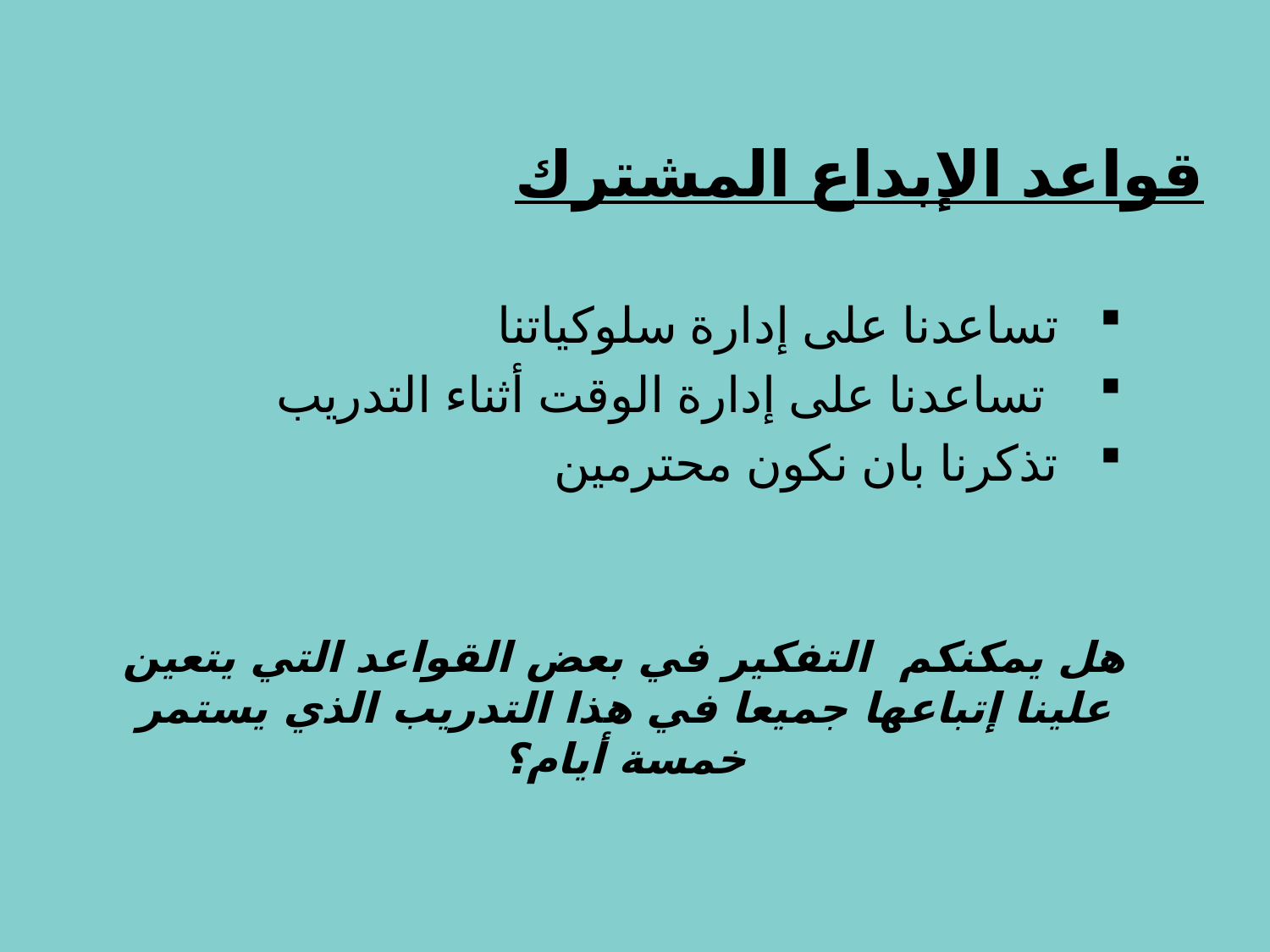

# قواعد الإبداع المشترك
تساعدنا على إدارة سلوكياتنا
 تساعدنا على إدارة الوقت أثناء التدريب
تذكرنا بان نكون محترمين
هل يمكنكم  التفكير في بعض القواعد التي يتعين علينا إتباعها جميعا في هذا التدريب الذي يستمر خمسة أيام؟